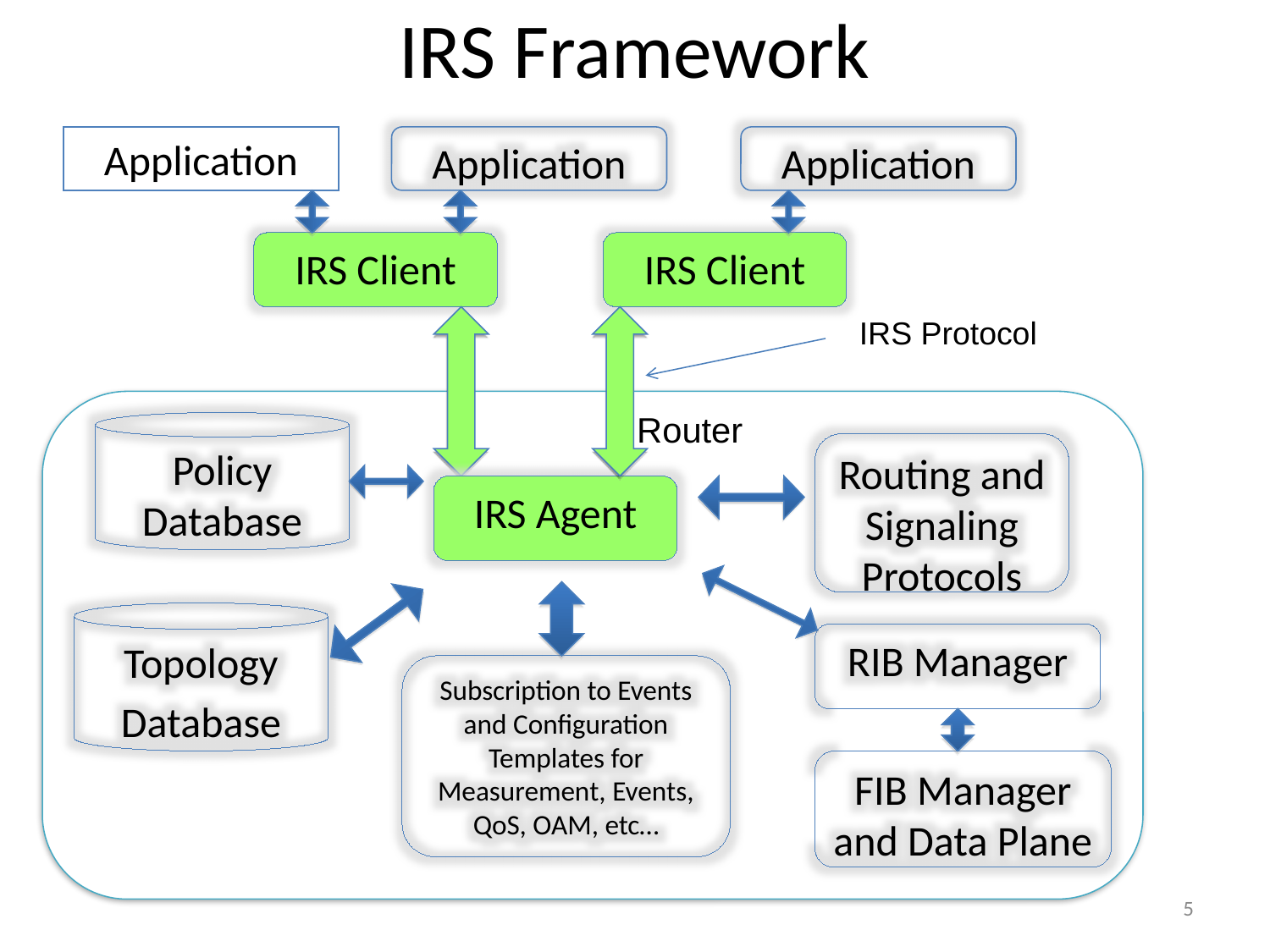

# IRS Framework
Application
Application
Application

IRS Client
IRS Client

IRS Protocol

Router
Policy Database
Routing and Signaling Protocols

IRS Agent

Topology
Database
RIB Manager
Subscription to Events and Configuration Templates for Measurement, Events, QoS, OAM, etc…

FIB Manager and Data Plane
5